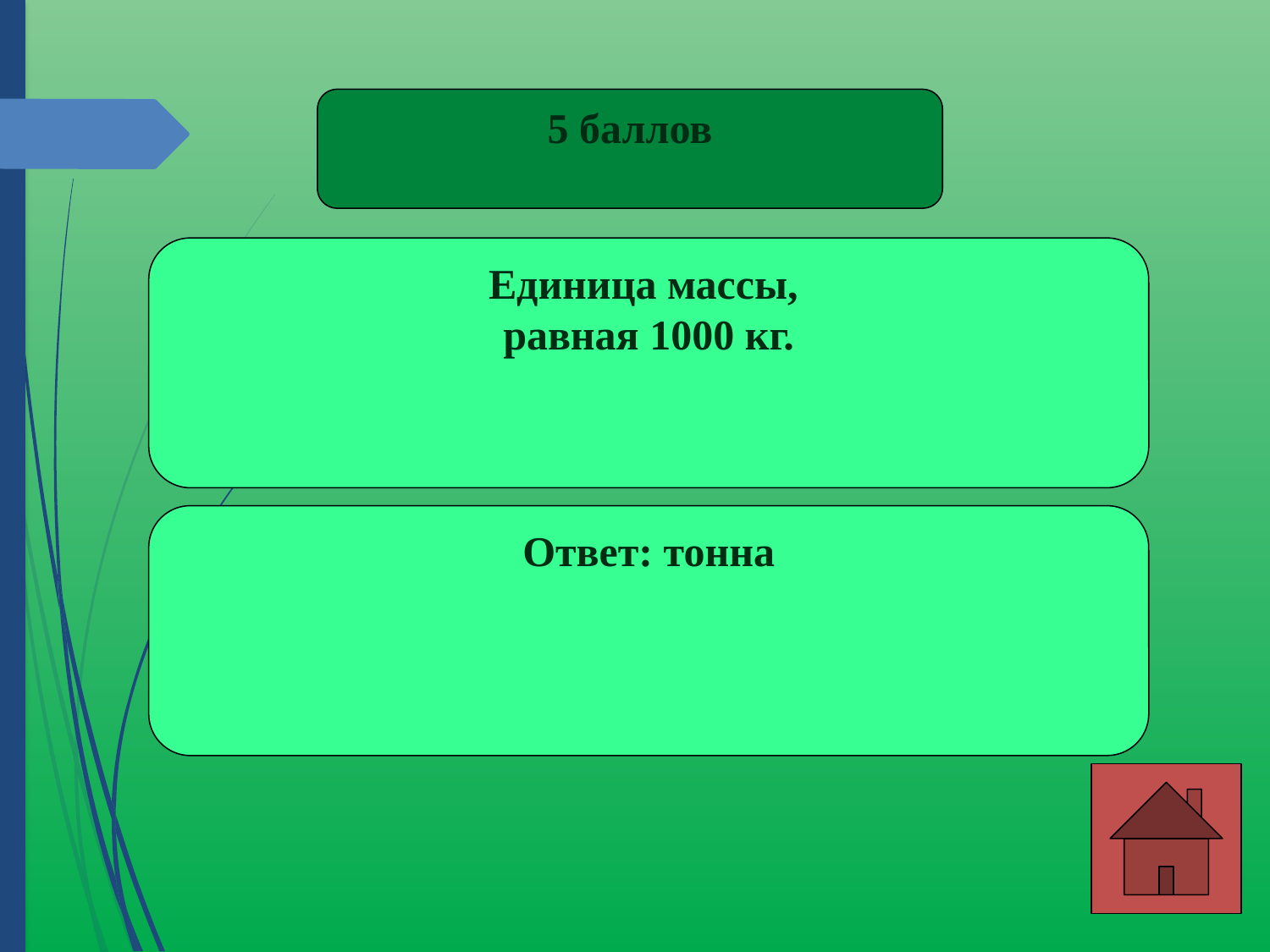

5 баллов
Единица массы,
равная 1000 кг.
Ответ: тонна